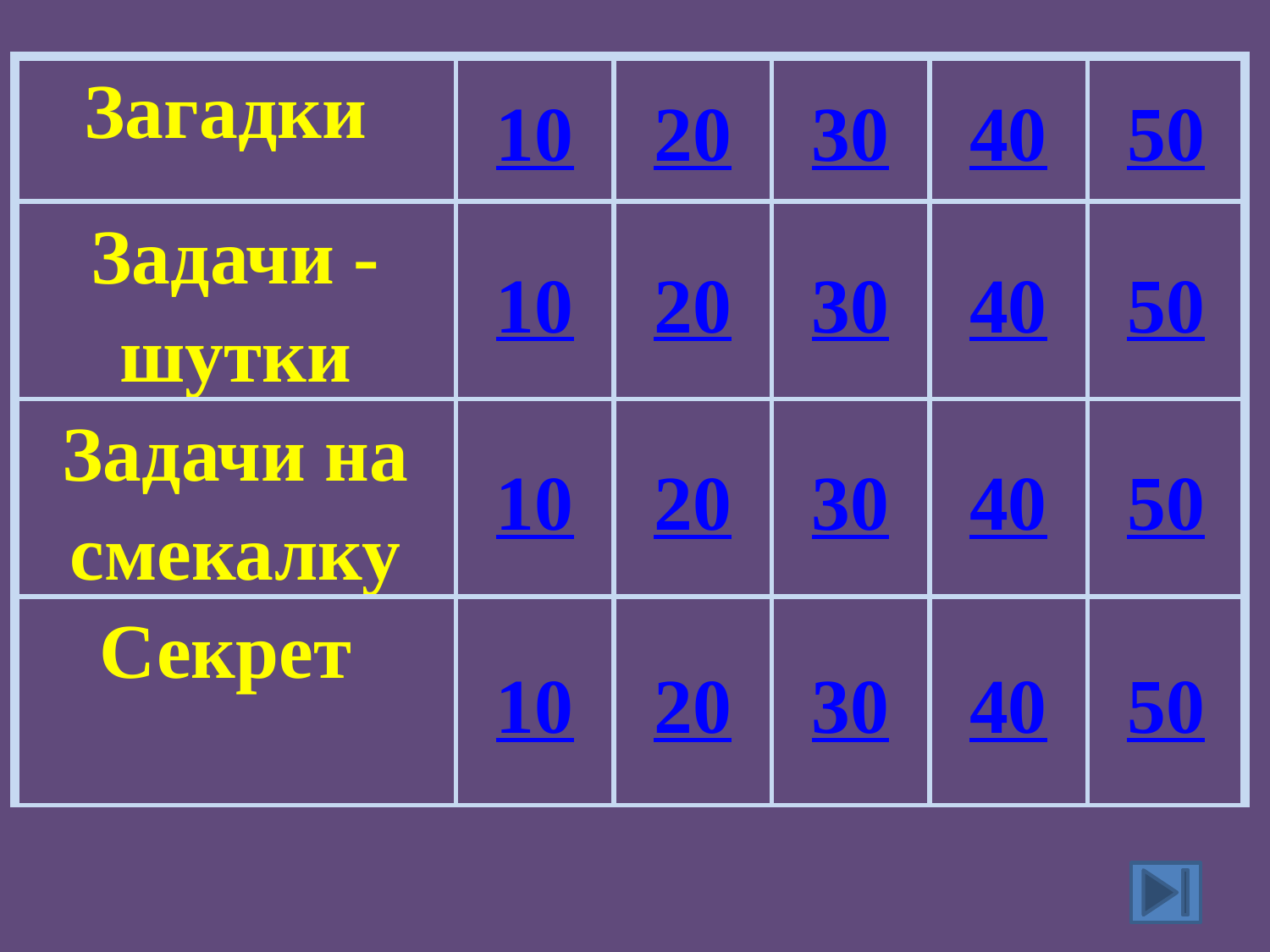

| Загадки | 10 | 20 | 30 | 40 | 50 |
| --- | --- | --- | --- | --- | --- |
| Задачи - шутки | 10 | 20 | 30 | 40 | 50 |
| Задачи на смекалку | 10 | 20 | 30 | 40 | 50 |
| Секрет | 10 | 20 | 30 | 40 | 50 |